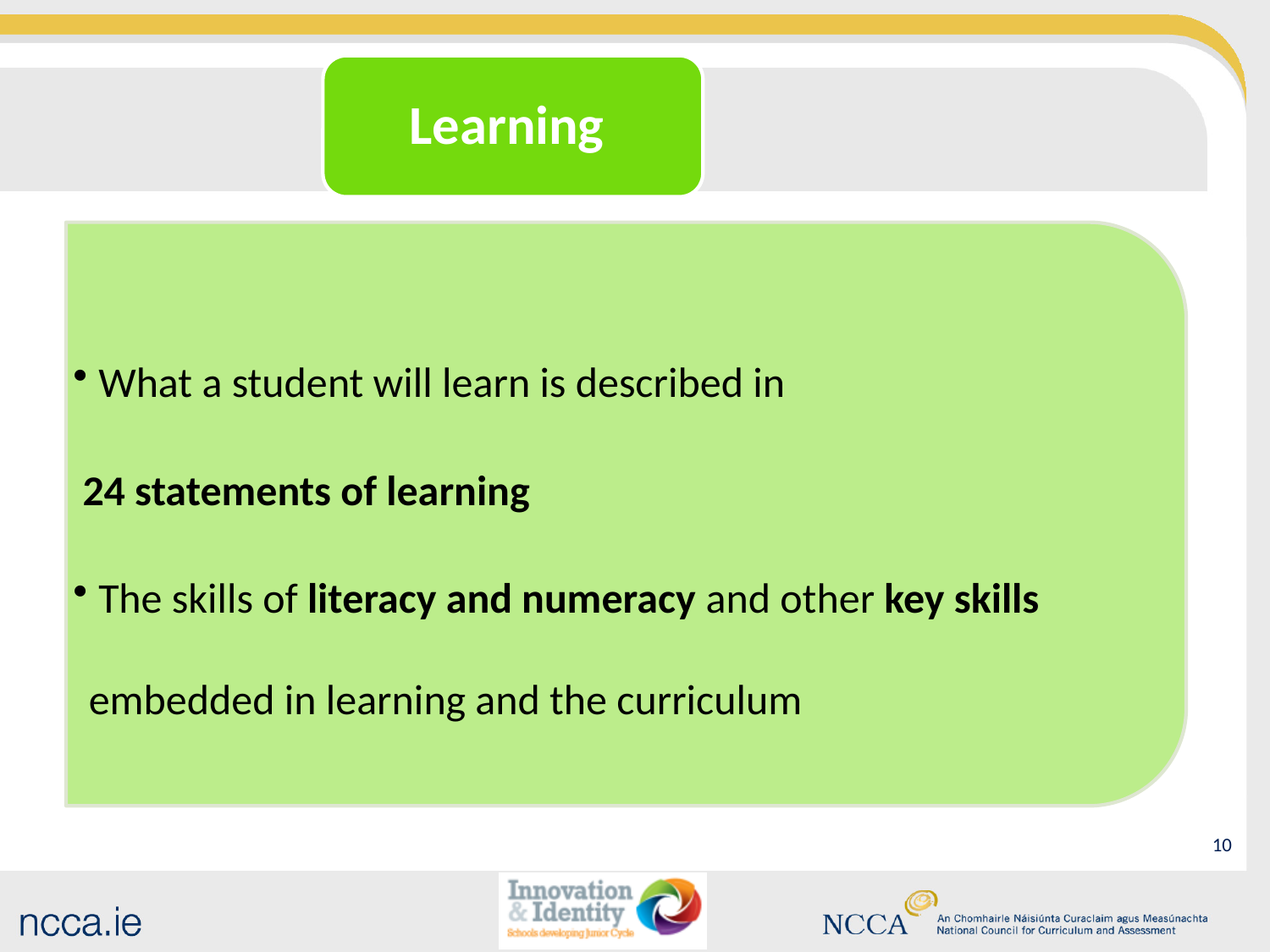

Learning

 What a student will learn is described in
 24 statements of learning
 The skills of literacy and numeracy and other key skills embedded in learning and the curriculum
10